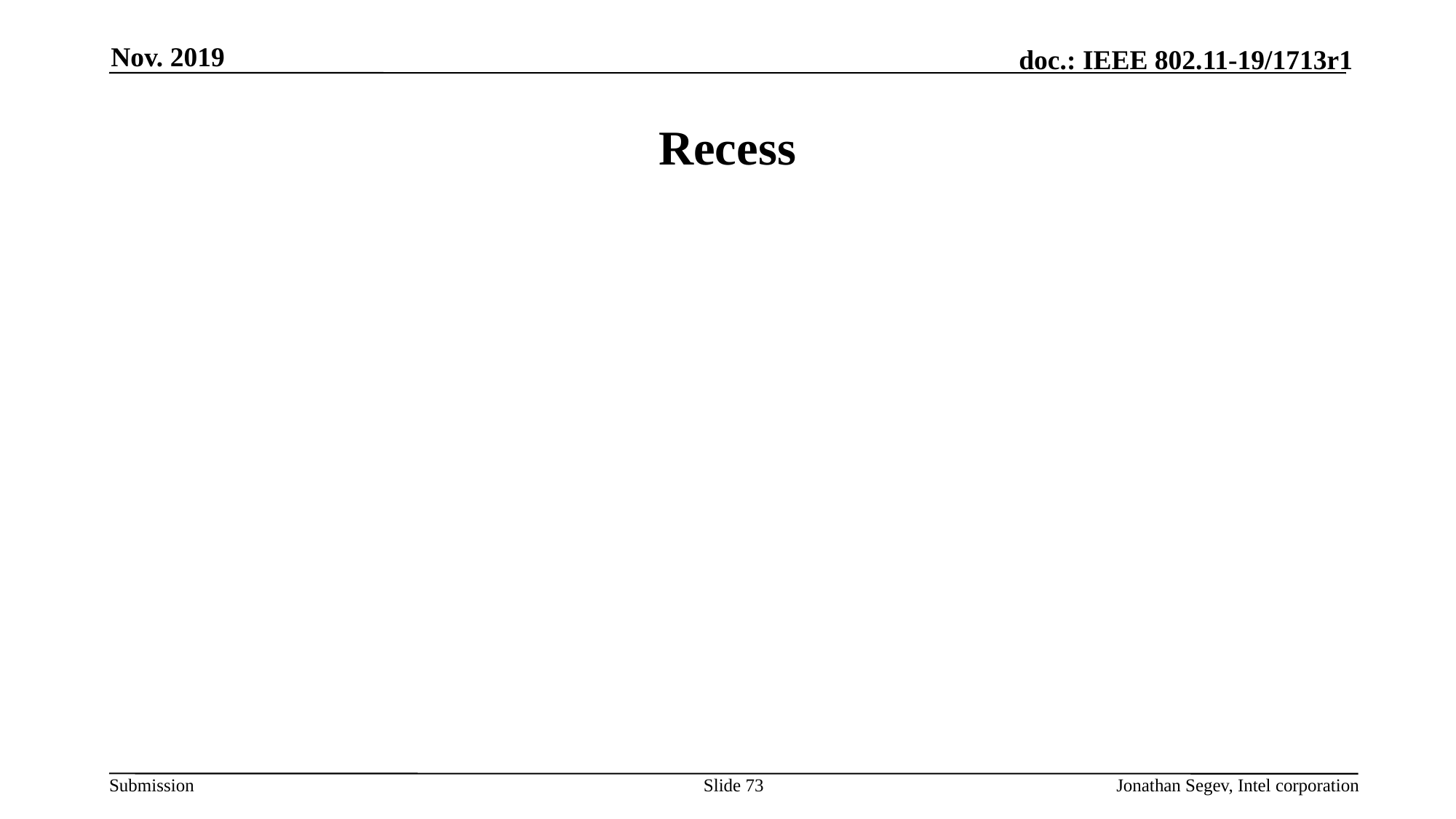

Nov. 2019
# Recess

Slide 73
Jonathan Segev, Intel corporation